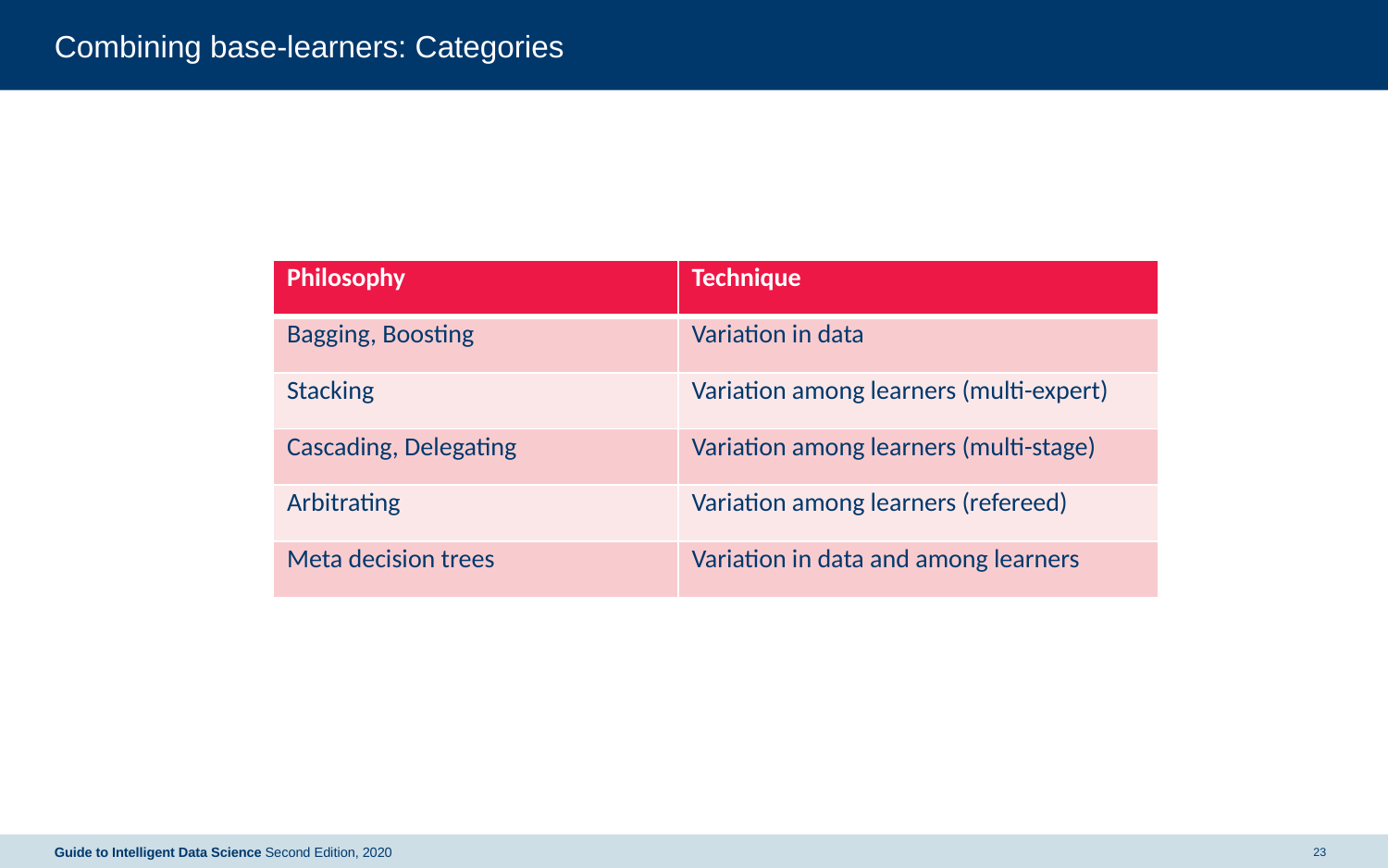

# Combining base-learners: Categories
| Philosophy | Technique |
| --- | --- |
| Bagging, Boosting | Variation in data |
| Stacking | Variation among learners (multi-expert) |
| Cascading, Delegating | Variation among learners (multi-stage) |
| Arbitrating | Variation among learners (refereed) |
| Meta decision trees | Variation in data and among learners |
Guide to Intelligent Data Science Second Edition, 2020
23